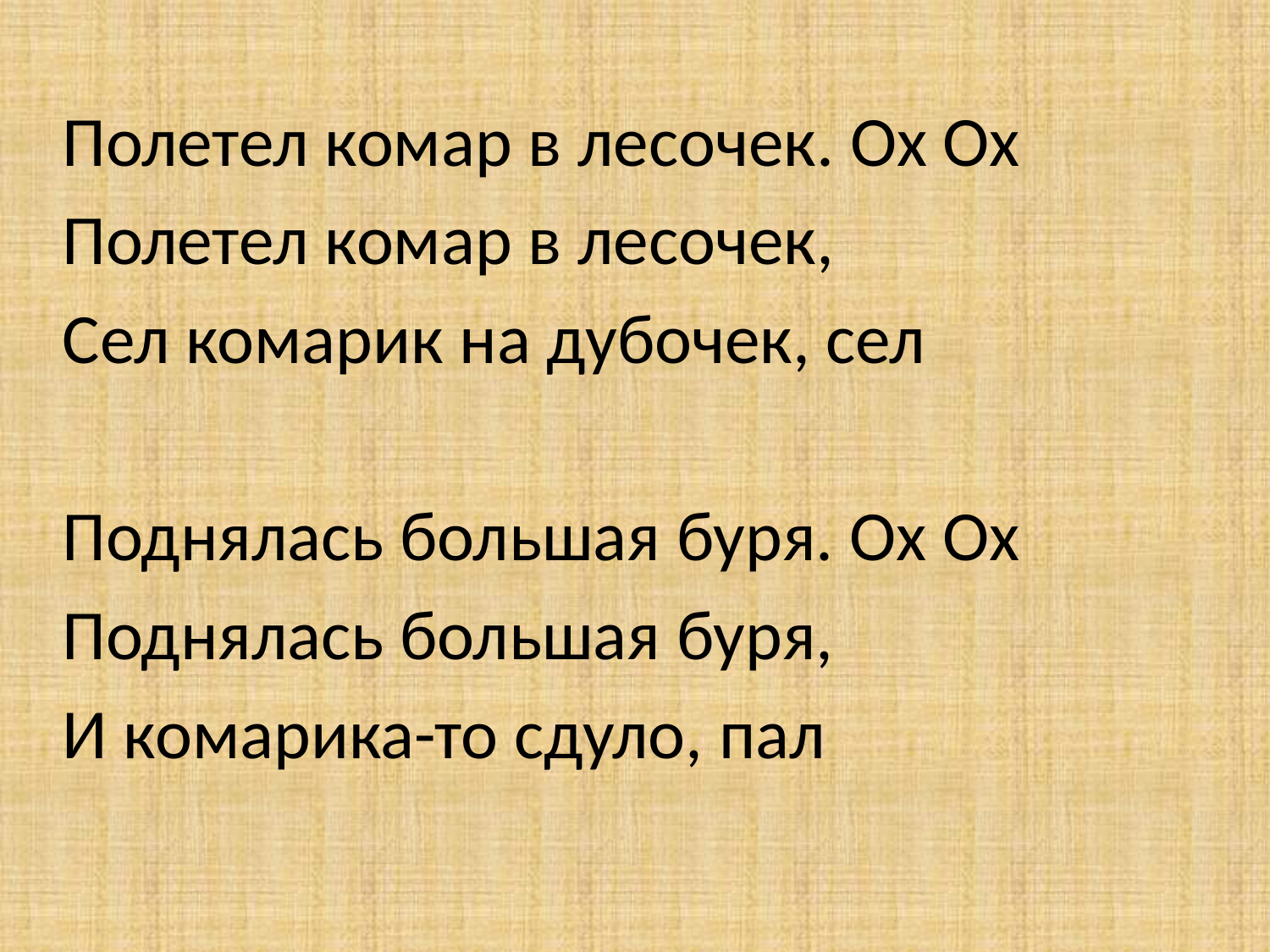

#
Полетел комар в лесочек. Ох Ох
Полетел комар в лесочек,
Сел комарик на дубочек, сел

Поднялась большая буря. Ох Ох
Поднялась большая буря,
И комарика-то сдуло, пал